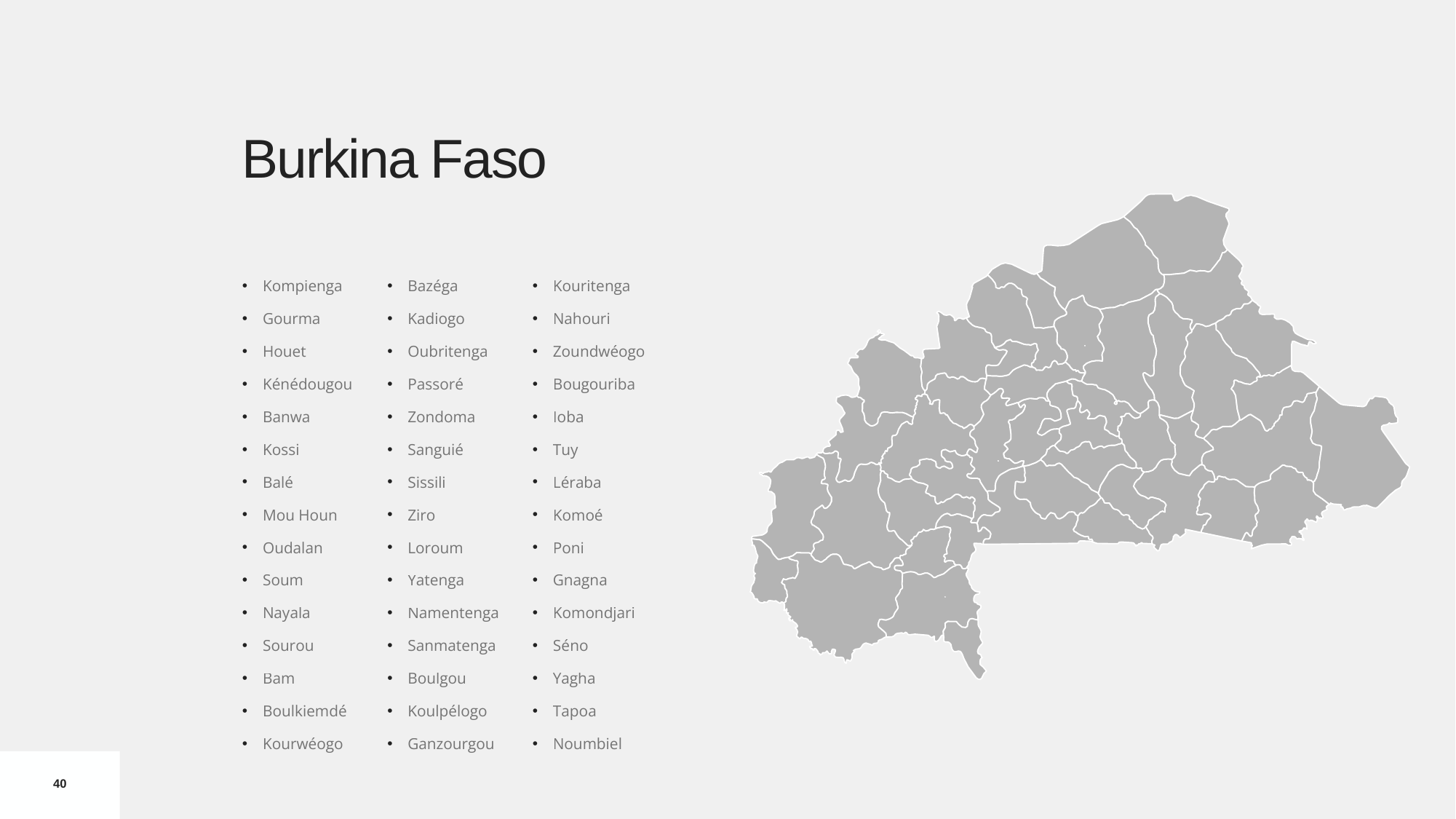

# Burkina Faso

Kompienga
Gourma
Houet
Kénédougou
Banwa
Kossi
Balé
Mou Houn
Oudalan
Soum
Nayala
Sourou
Bam
Boulkiemdé
Kourwéogo
Bazéga
Kadiogo
Oubritenga
Passoré
Zondoma
Sanguié
Sissili
Ziro
Loroum
Yatenga
Namentenga
Sanmatenga
Boulgou
Koulpélogo
Ganzourgou
Kouritenga
Nahouri
Zoundwéogo
Bougouriba
Ioba
Tuy
Léraba
Komoé
Poni
Gnagna
Komondjari
Séno
Yagha
Tapoa
Noumbiel